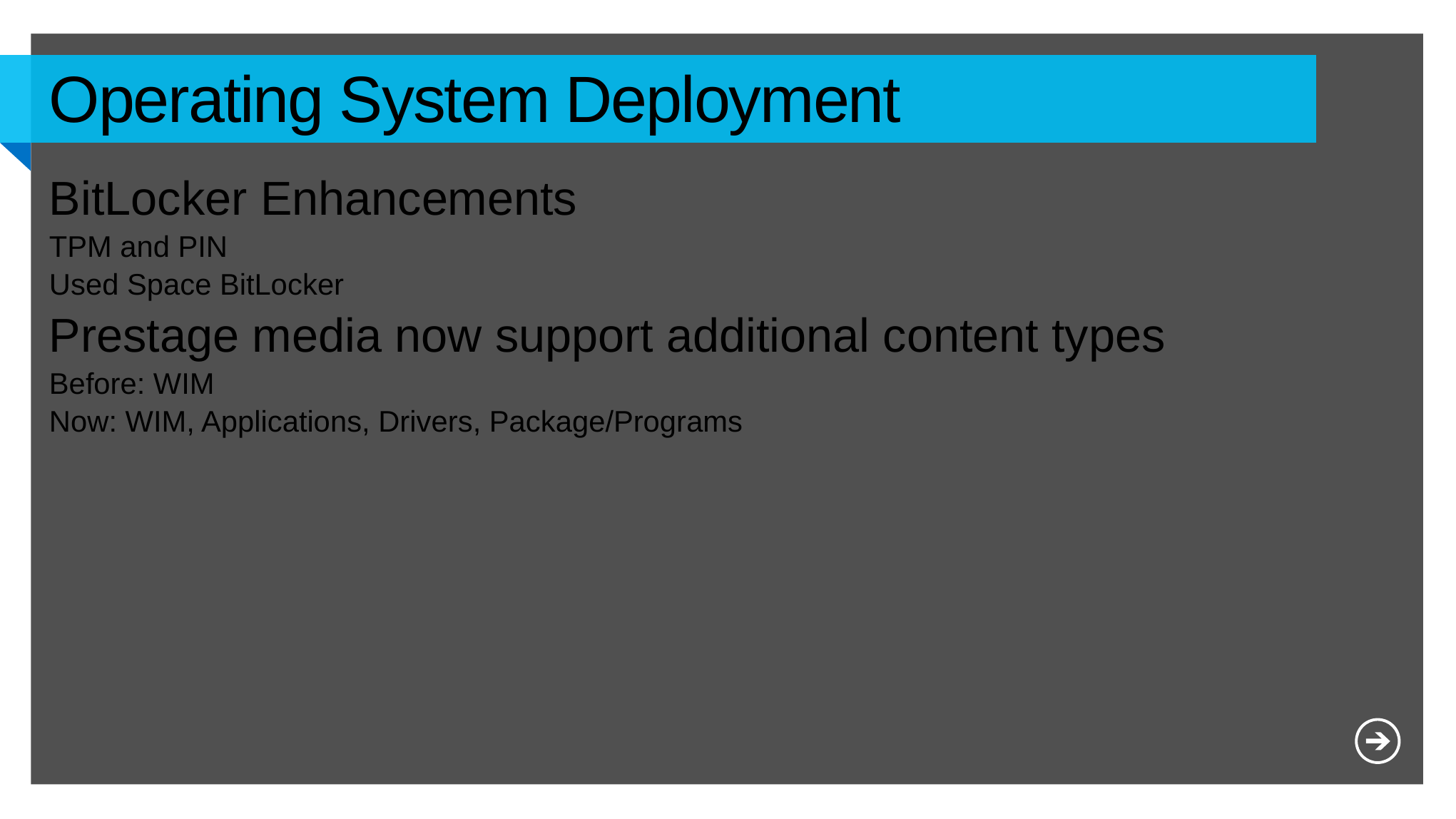

# Operating System Deployment
BitLocker Enhancements
TPM and PIN
Used Space BitLocker
Prestage media now support additional content types
Before: WIM
Now: WIM, Applications, Drivers, Package/Programs